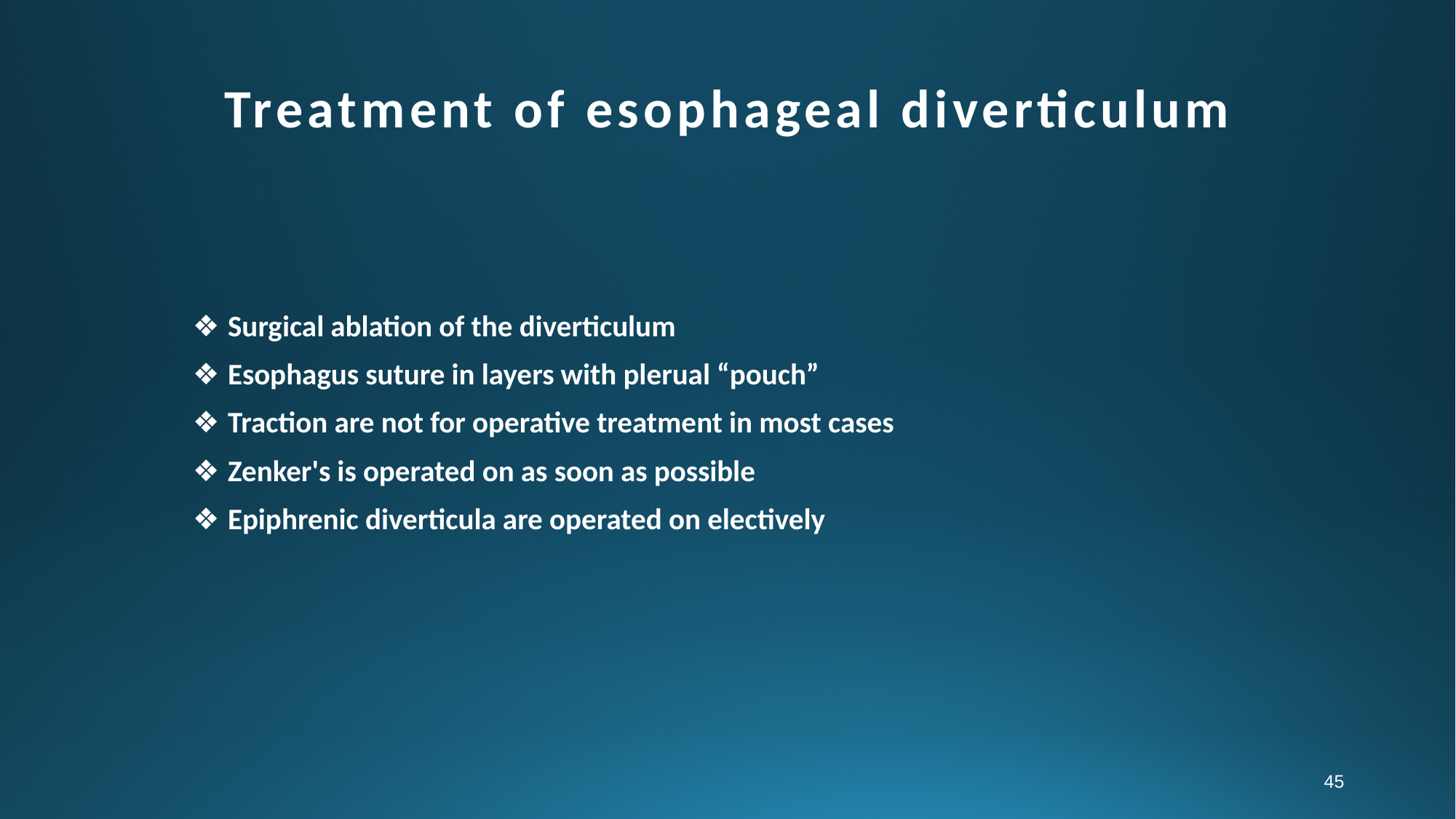

# Treatment of esophageal diverticulum
﻿
❖ Surgical ablation of the diverticulum
❖ Esophagus suture in layers with plerual “pouch”
❖ Traction are not for operative treatment in most cases
❖ Zenker's is operated on as soon as possible
❖ Epiphrenic diverticula are operated on electively
45